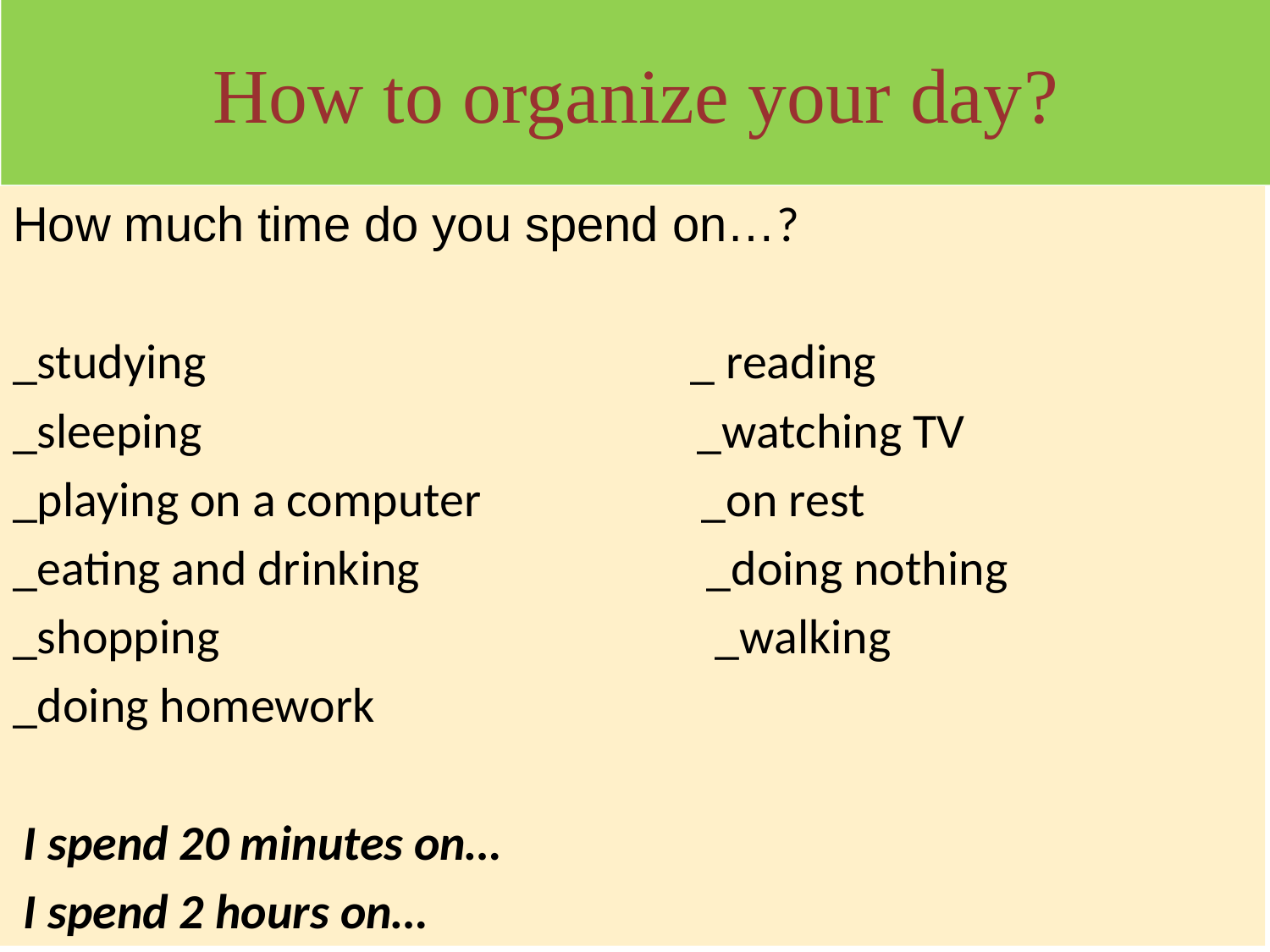

# How to organize your day?
How much time do you spend on…?

_studying                                            _ reading
_sleeping                                             _watching TV
_playing on a computer                    _on rest
_eating and drinking                          _doing nothing
_shopping                                             _walking
_doing homework

 I spend 20 minutes on…
 I spend 2 hours on…